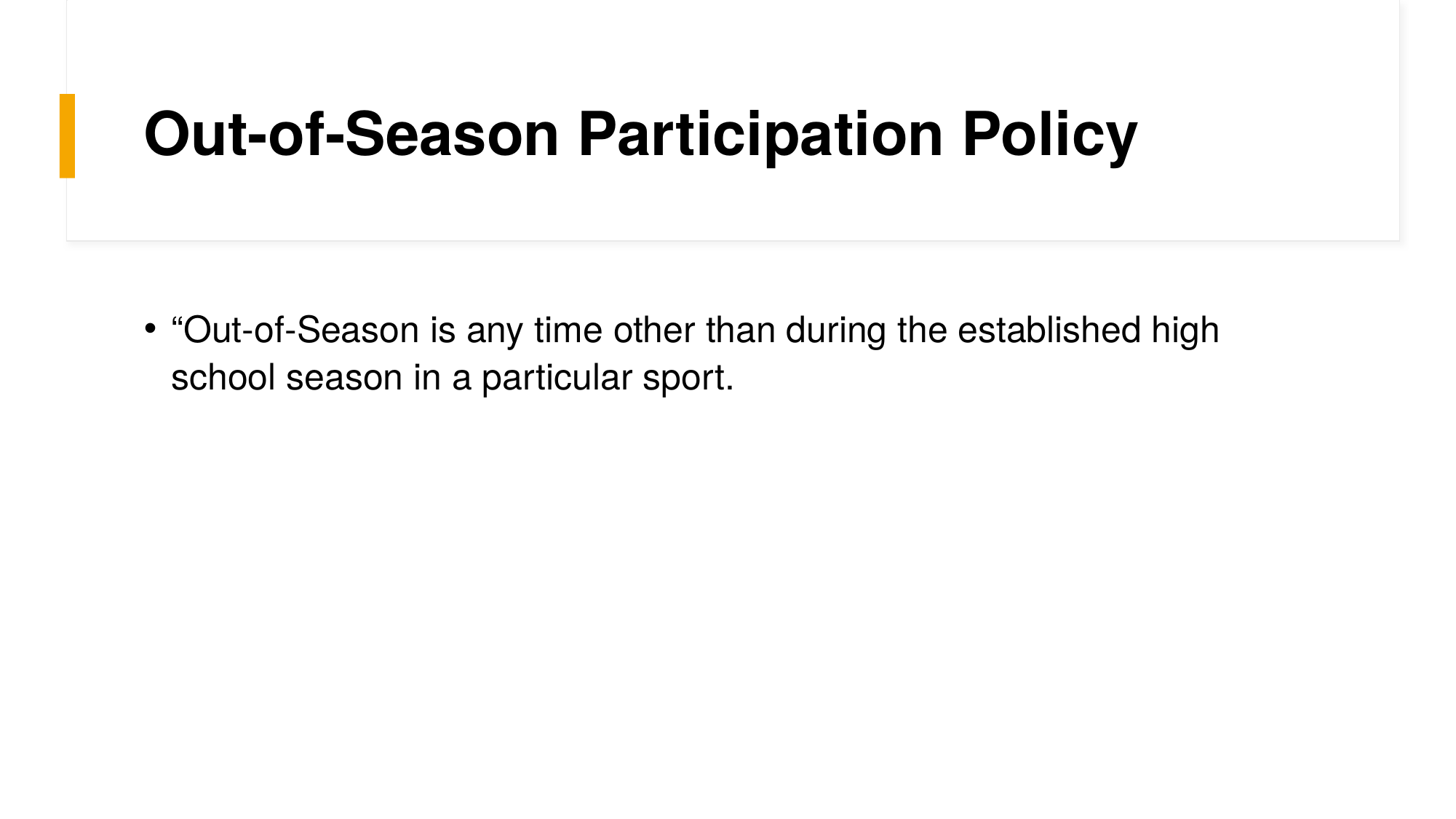

# Out-of-Season Participation Policy
“Out-of-Season is any time other than during the established high school season in a particular sport.